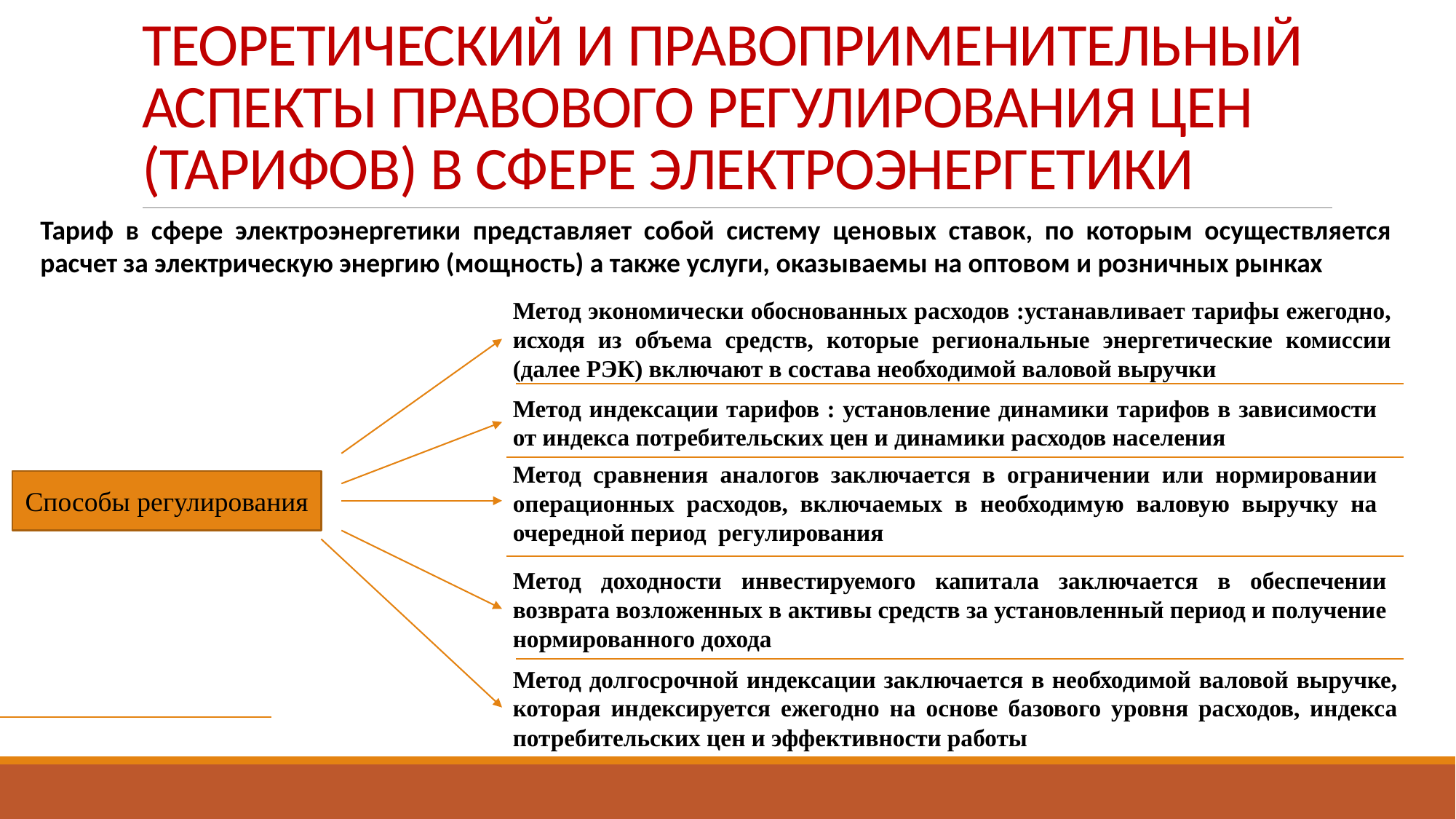

# ТЕОРЕТИЧЕСКИЙ И ПРАВОПРИМЕНИТЕЛЬНЫЙ АСПЕКТЫ ПРАВОВОГО РЕГУЛИРОВАНИЯ ЦЕН (ТАРИФОВ) В СФЕРЕ ЭЛЕКТРОЭНЕРГЕТИКИ
Тариф в сфере электроэнергетики представляет собой систему ценовых ставок, по которым осуществляется расчет за электрическую энергию (мощность) а также услуги, оказываемы на оптовом и розничных рынках
Метод экономически обоснованных расходов :устанавливает тарифы ежегодно, исходя из объема средств, которые региональные энергетические комиссии (далее РЭК) включают в состава необходимой валовой выручки
Метод индексации тарифов : установление динамики тарифов в зависимости от индекса потребительских цен и динамики расходов населения
Метод сравнения аналогов заключается в ограничении или нормировании операционных расходов, включаемых в необходимую валовую выручку на очередной период  регулирования
Способы регулирования
Метод доходности инвестируемого капитала заключается в обеспечении возврата возложенных в активы средств за установленный период и получение нормированного дохода
Метод долгосрочной индексации заключается в необходимой валовой выручке, которая индексируется ежегодно на основе базового уровня расходов, индекса потребительских цен и эффективности работы